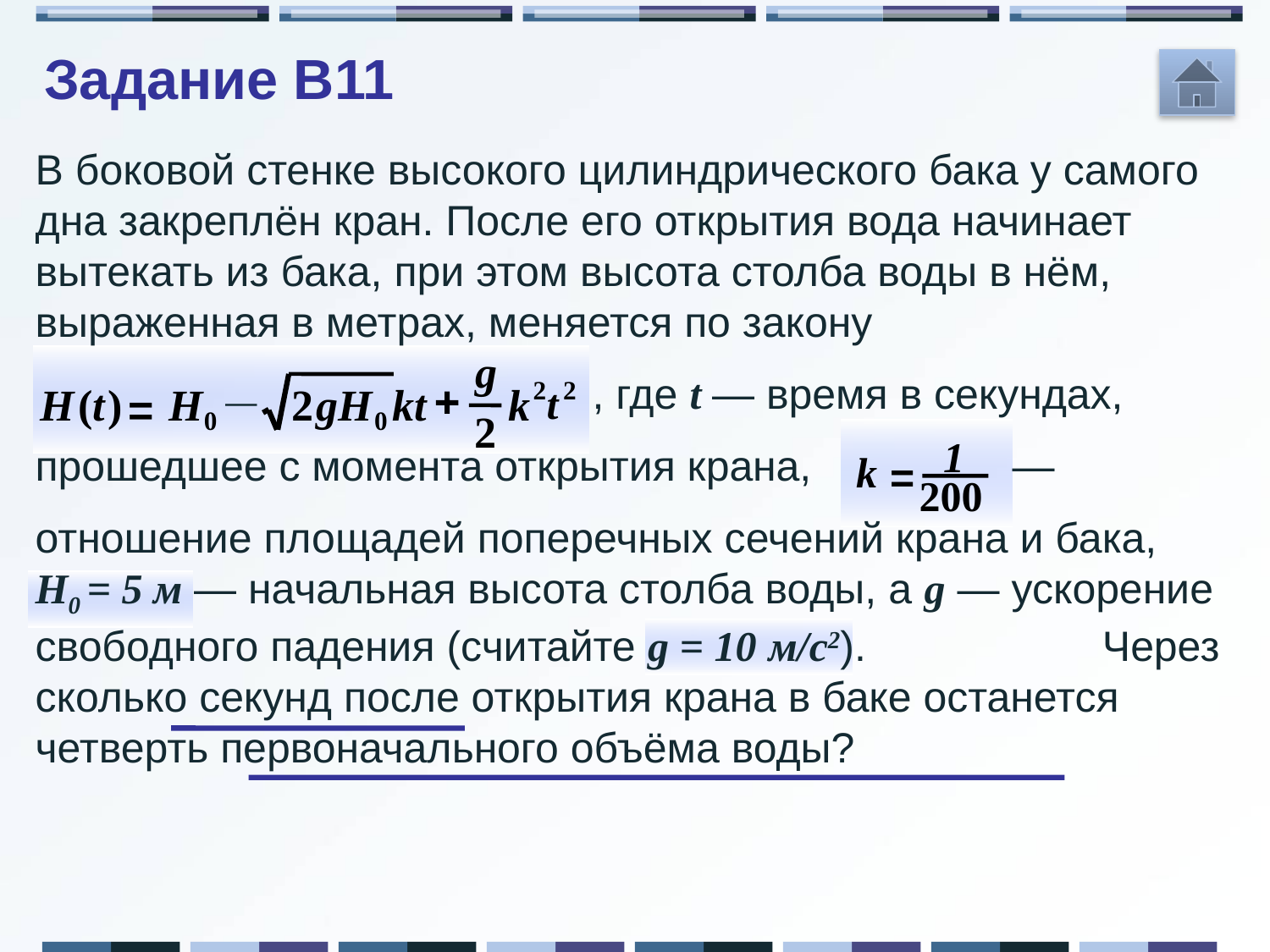

Задание B11

В боковой стенке высокого цилиндрического бака у самого дна закреплён кран. После его открытия вода начинает вытекать из бака, при этом высота столба воды в нём, выраженная в метрах, меняется по закону
                                               , где t — время в секундах,
прошедшее с момента открытия крана,                 —
отношение площадей поперечных сечений крана и бака,  Н0 = 5 м — начальная высота столба воды, а g — ускорение свободного падения (считайте g = 10 м/с2).                    Через сколько секунд после открытия крана в баке останется четверть первоначального объёма воды?
g

+
2
2

H
(
t
)
H
2
gH
kt
k
t
=
—
0
0
2

1
k
=
200